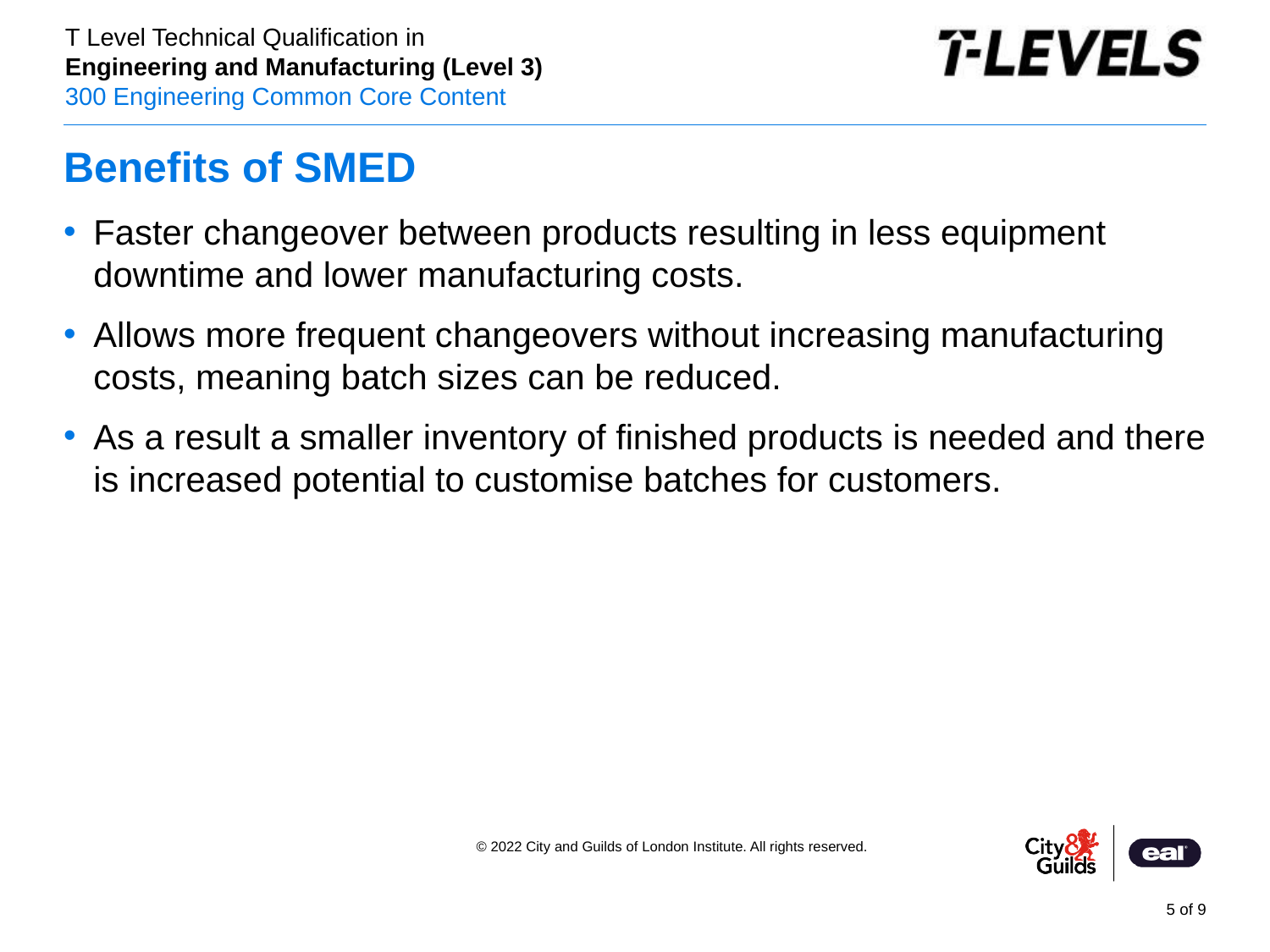

# Benefits of SMED
Faster changeover between products resulting in less equipment downtime and lower manufacturing costs.
Allows more frequent changeovers without increasing manufacturing costs, meaning batch sizes can be reduced.
As a result a smaller inventory of finished products is needed and there is increased potential to customise batches for customers.